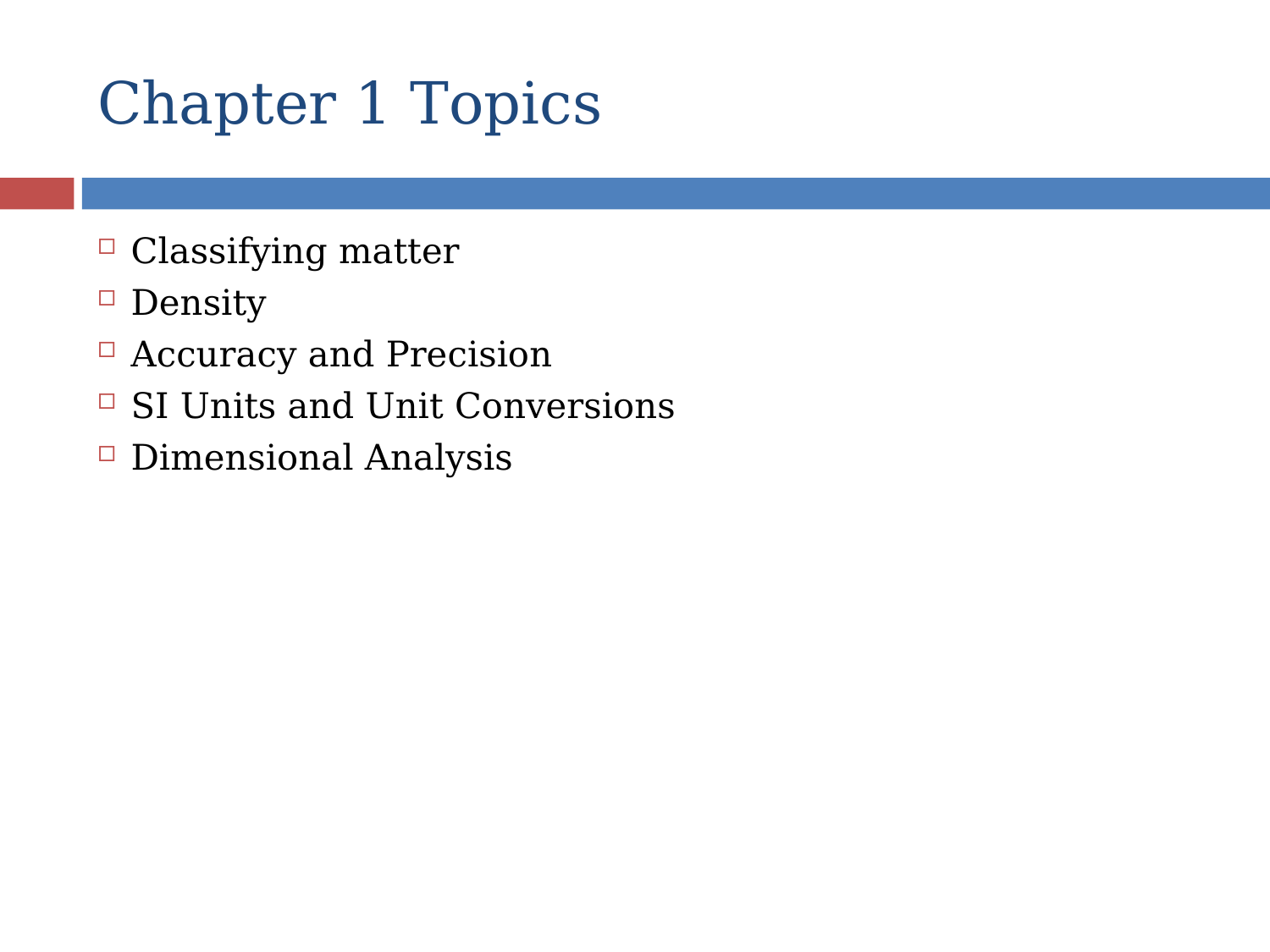

# Chapter 1 Topics
Classifying matter
Density
Accuracy and Precision
SI Units and Unit Conversions
Dimensional Analysis